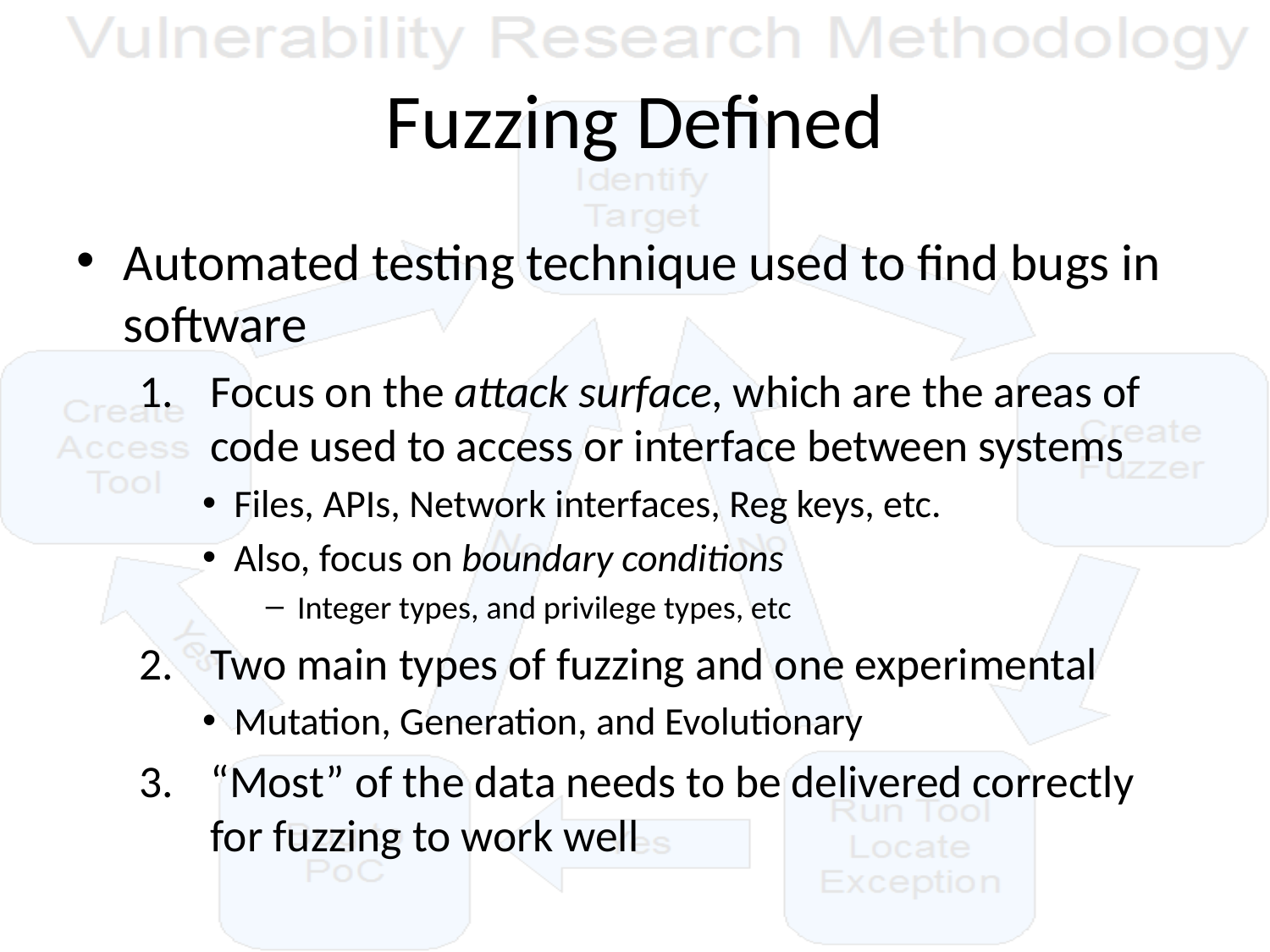

# Fuzzing Defined
Automated testing technique used to find bugs in software
Focus on the attack surface, which are the areas of code used to access or interface between systems
Files, APIs, Network interfaces, Reg keys, etc.
Also, focus on boundary conditions
Integer types, and privilege types, etc
Two main types of fuzzing and one experimental
Mutation, Generation, and Evolutionary
“Most” of the data needs to be delivered correctly for fuzzing to work well